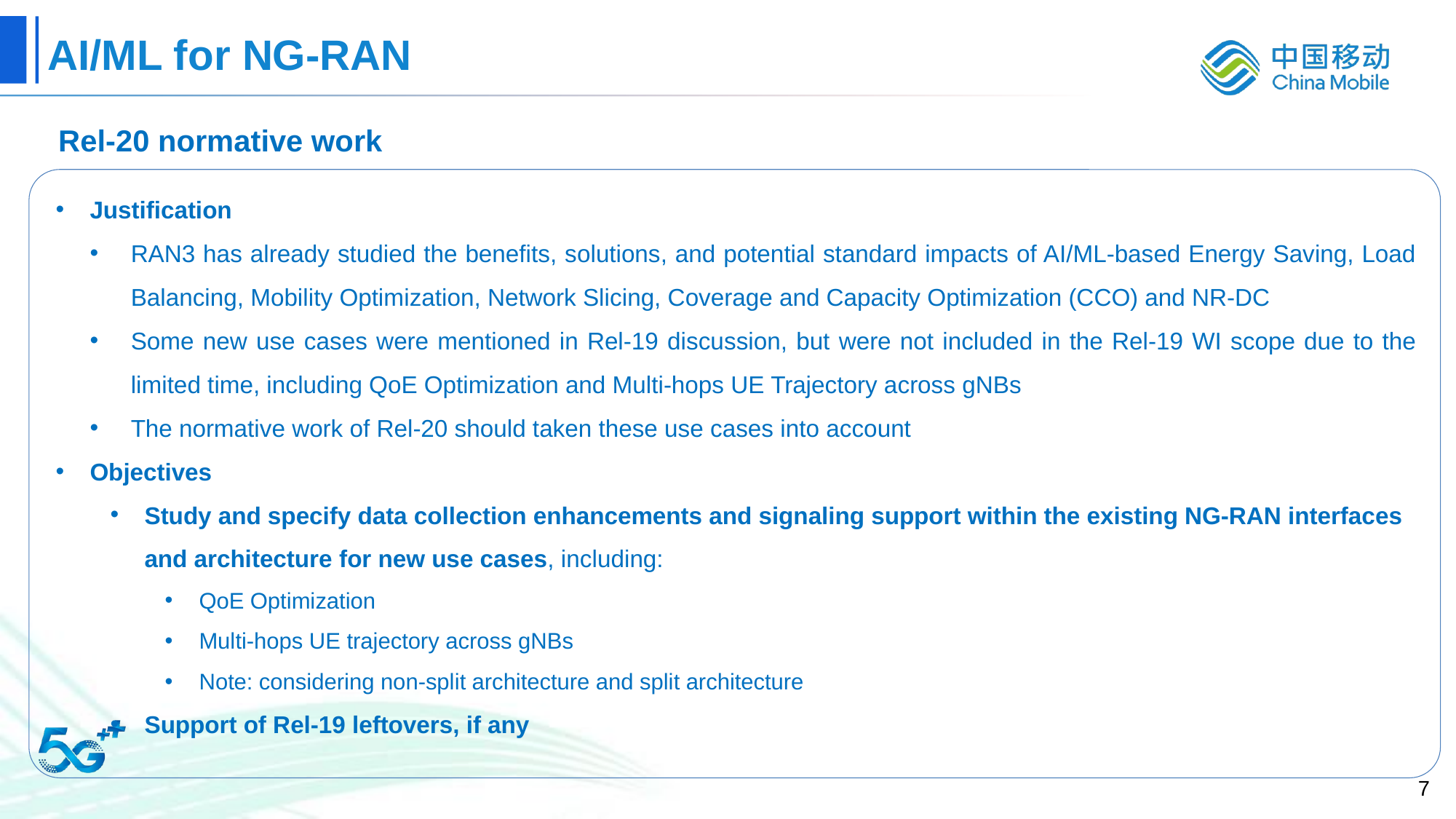

# AI/ML for NG-RAN
Rel-20 normative work

Justification
RAN3 has already studied the benefits, solutions, and potential standard impacts of AI/ML-based Energy Saving, Load Balancing, Mobility Optimization, Network Slicing, Coverage and Capacity Optimization (CCO) and NR-DC
Some new use cases were mentioned in Rel-19 discussion, but were not included in the Rel-19 WI scope due to the limited time, including QoE Optimization and Multi-hops UE Trajectory across gNBs
The normative work of Rel-20 should taken these use cases into account
Objectives
Study and specify data collection enhancements and signaling support within the existing NG-RAN interfaces and architecture for new use cases, including:
QoE Optimization
Multi-hops UE trajectory across gNBs
Note: considering non-split architecture and split architecture
Support of Rel-19 leftovers, if any